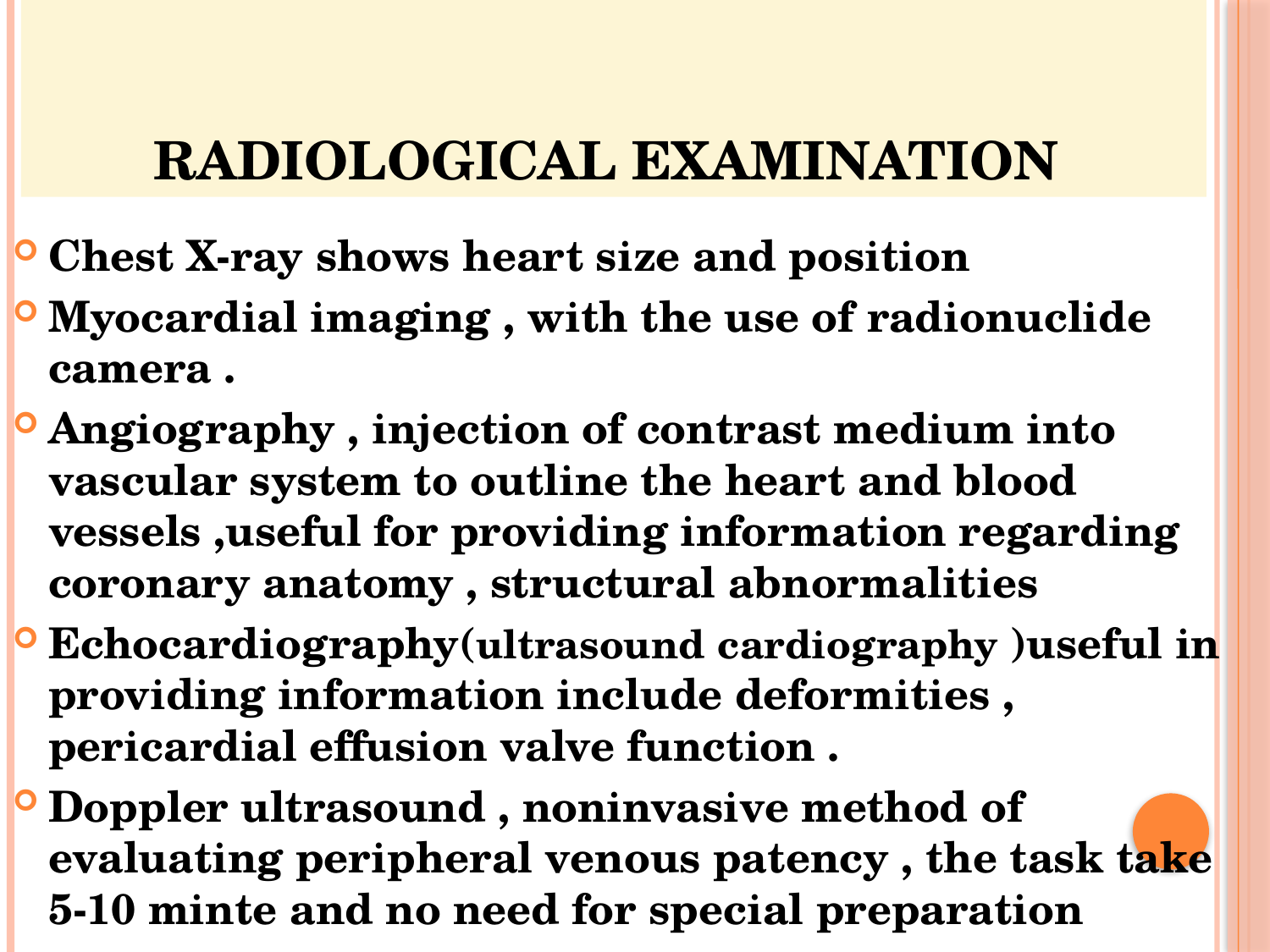

# Radiological Examination
Chest X-ray shows heart size and position
Myocardial imaging , with the use of radionuclide camera .
Angiography , injection of contrast medium into vascular system to outline the heart and blood vessels ,useful for providing information regarding coronary anatomy , structural abnormalities
Echocardiography(ultrasound cardiography )useful in providing information include deformities , pericardial effusion valve function .
Doppler ultrasound , noninvasive method of evaluating peripheral venous patency , the task take 5-10 minte and no need for special preparation